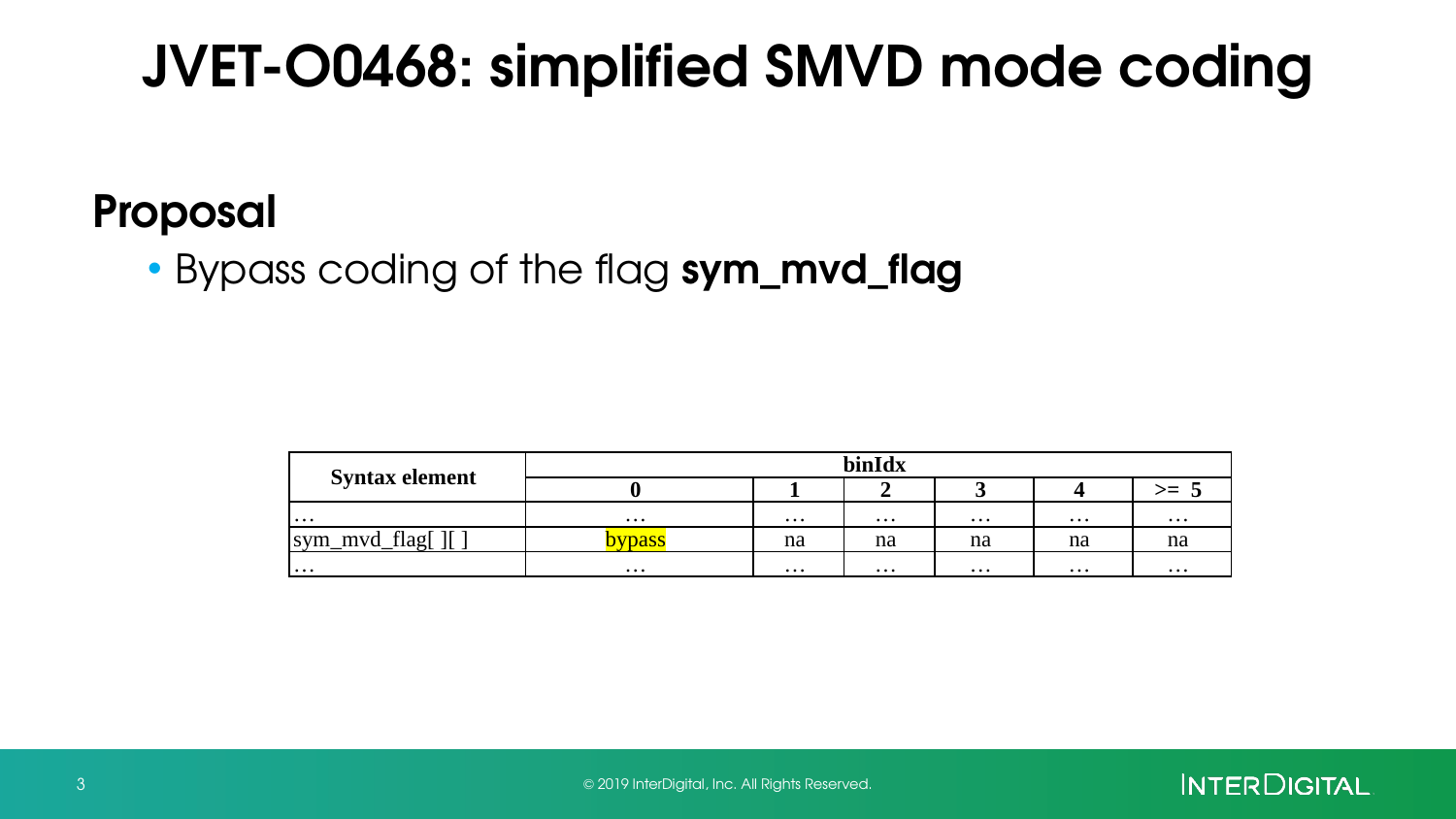

# JVET-O0468: simplified SMVD mode coding
Proposal
Bypass coding of the flag sym_mvd_flag
| Syntax element | binIdx |  |  |  |  |  |
| --- | --- | --- | --- | --- | --- | --- |
|  | 0 | 1 | 2 | 3 | 4 | >= 5 |
| … | … | … | … | … | … | … |
| sym\_mvd\_flag[ ][ ] | bypass | na | na | na | na | na |
| … | … | … | … | … | … | … |
3
© 2019 InterDigital, Inc. All Rights Reserved.